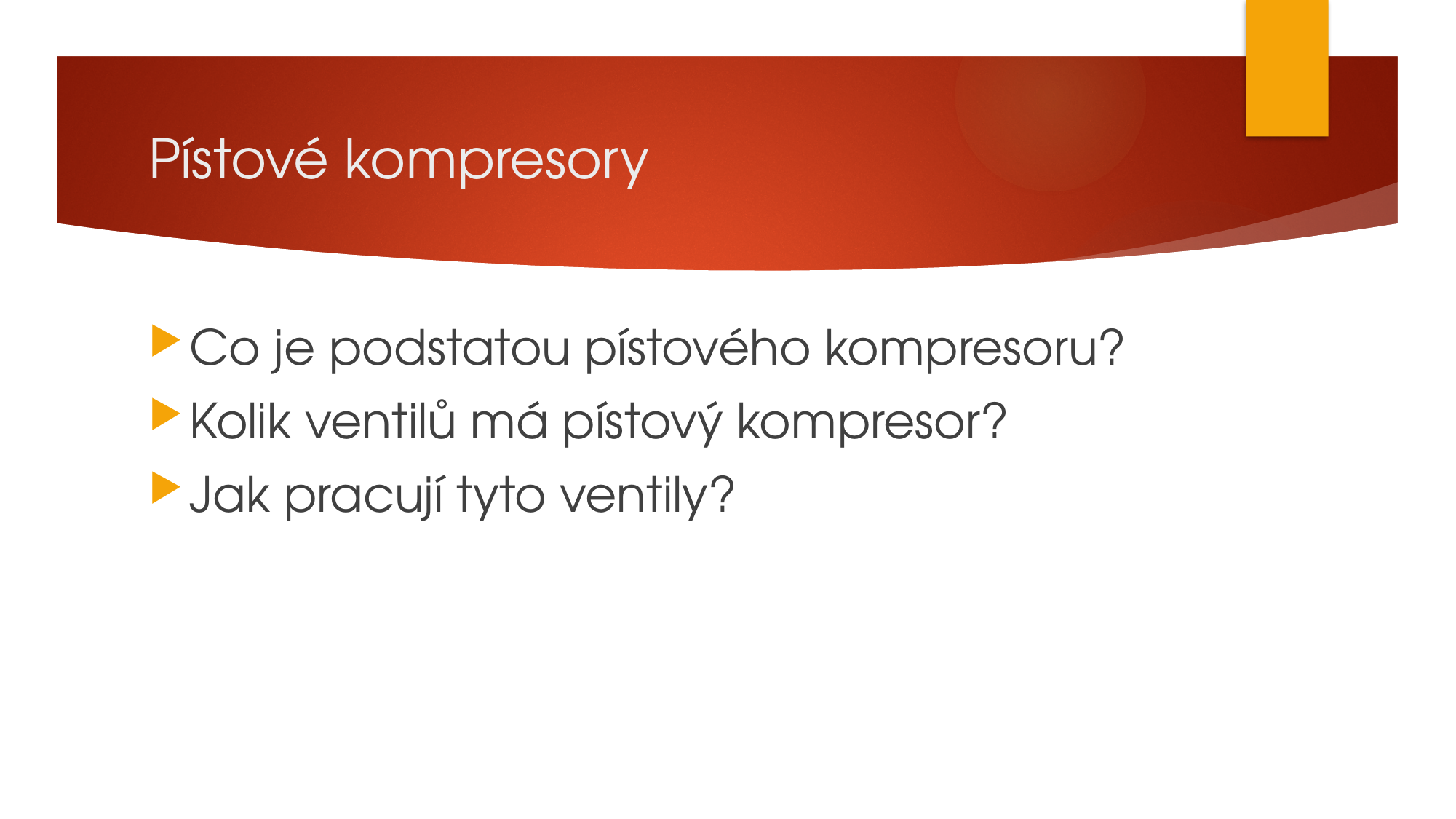

# Pístové kompresory
Co je podstatou pístového kompresoru?
Kolik ventilů má pístový kompresor?
Jak pracují tyto ventily?